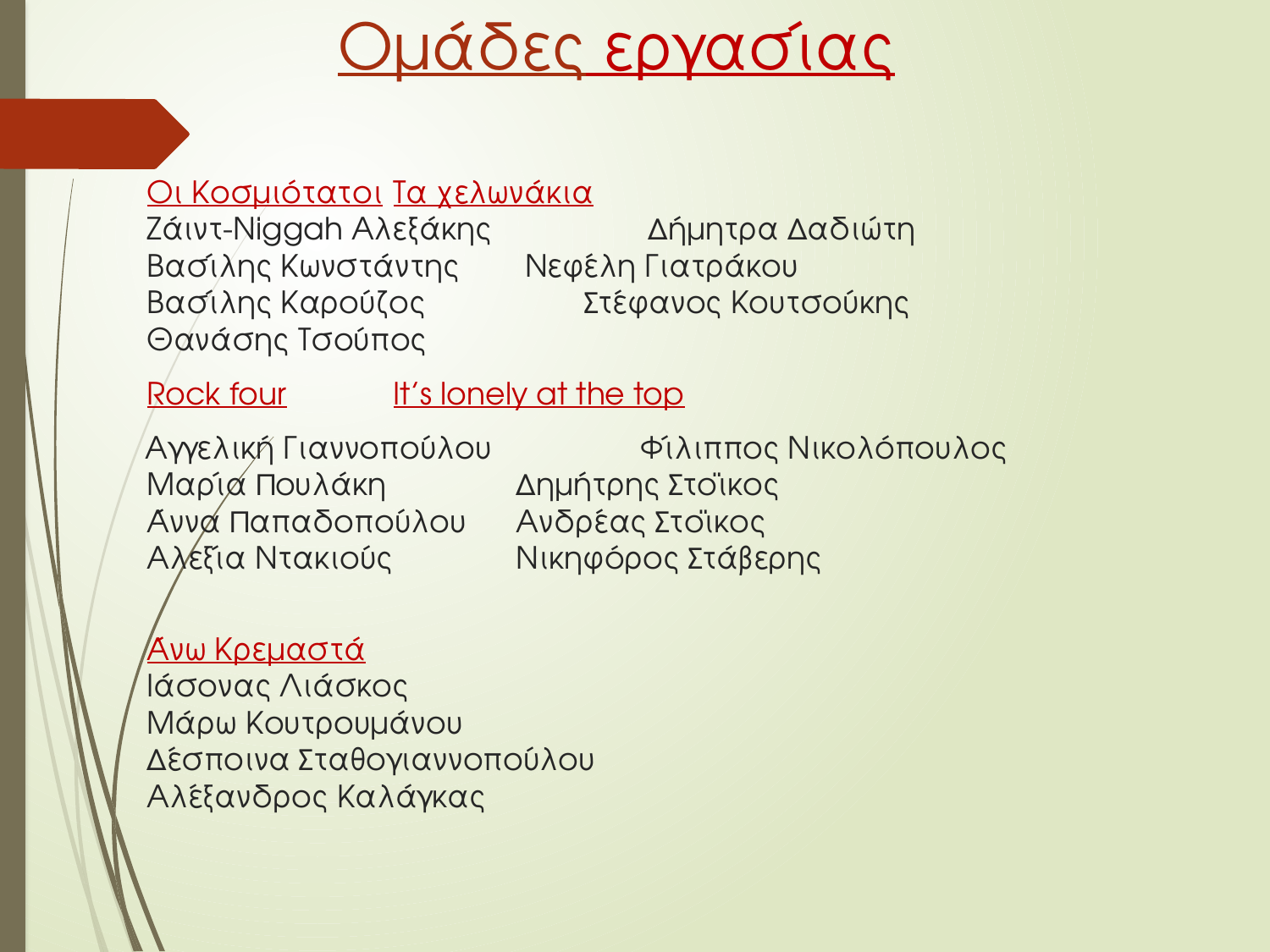

# Ομάδες εργασίας
	Οι Κοσμιότατοι				Τα χελωνάκια
Ζάιντ-Niggah Αλεξάκης		        	 Δήμητρα Δαδιώτη
Βασίλης Κωνστάντης		 Νεφέλη Γιατράκου
Βασίλης Καρούζος		        Στέφανος Κουτσούκης
Θανάσης Τσούπος
	Rock four					It’s lonely at the top
        Αγγελική Γιαννοπούλου 	      	Φίλιππος Νικολόπουλος
Μαρία Πουλάκη		      		Δημήτρης Στοϊκος
Άννα Παπαδοπούλου		Ανδρέας Στοϊκος
Αλεξία Ντακιούς		      		Νικηφόρος Στάβερης
	Άνω Κρεμαστά
Ιάσονας Λιάσκος
Μάρω Κουτρουμάνου
Δέσποινα Σταθογιαννοπούλου
Αλέξανδρος Καλάγκας